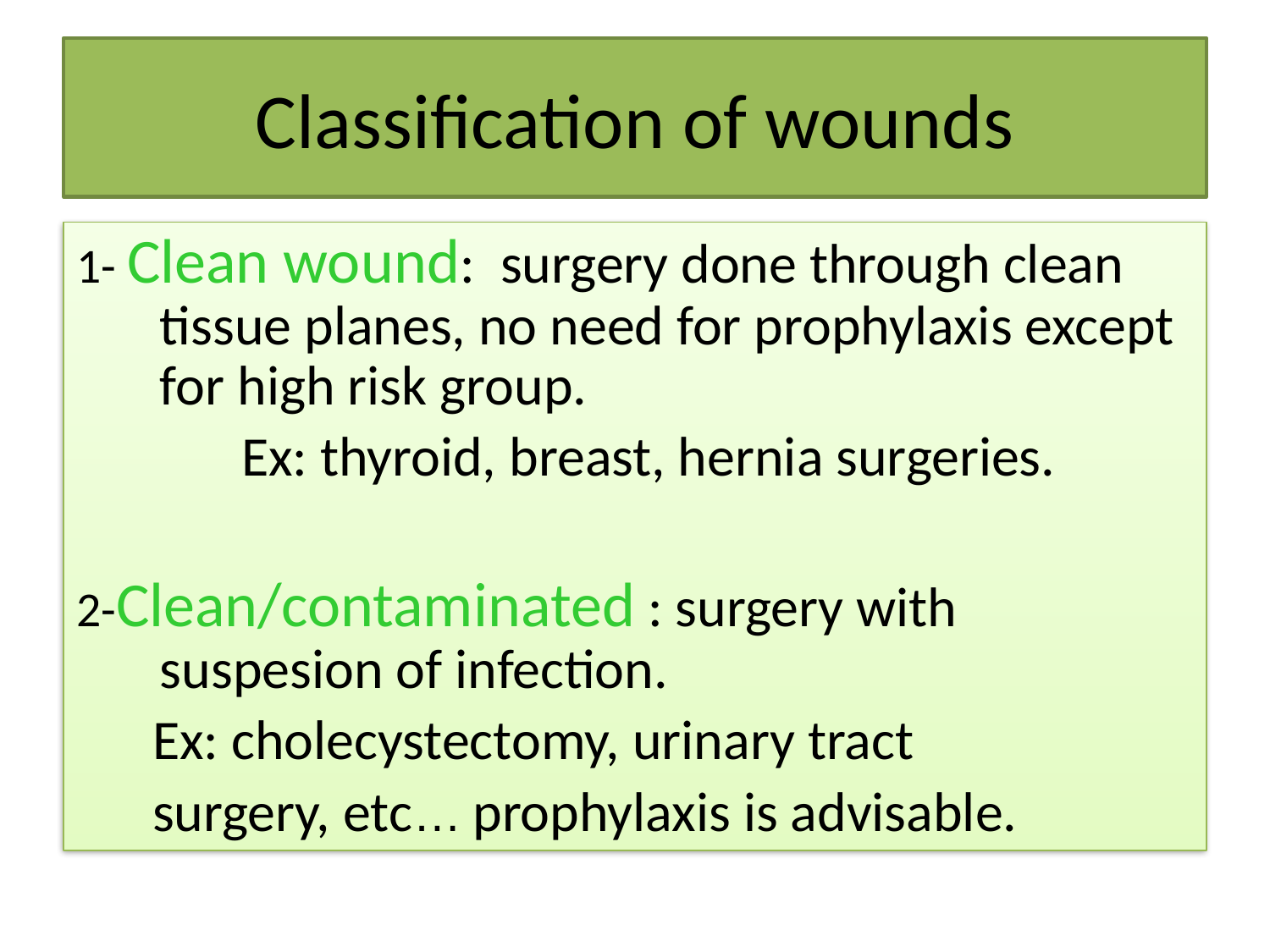

# Classification of wounds
1- Clean wound:  surgery done through clean tissue planes, no need for prophylaxis except for high risk group.
             Ex: thyroid, breast, hernia surgeries.

2-Clean/contaminated : surgery with suspesion of infection.
      Ex: cholecystectomy, urinary tract
      surgery, etc… prophylaxis is advisable.